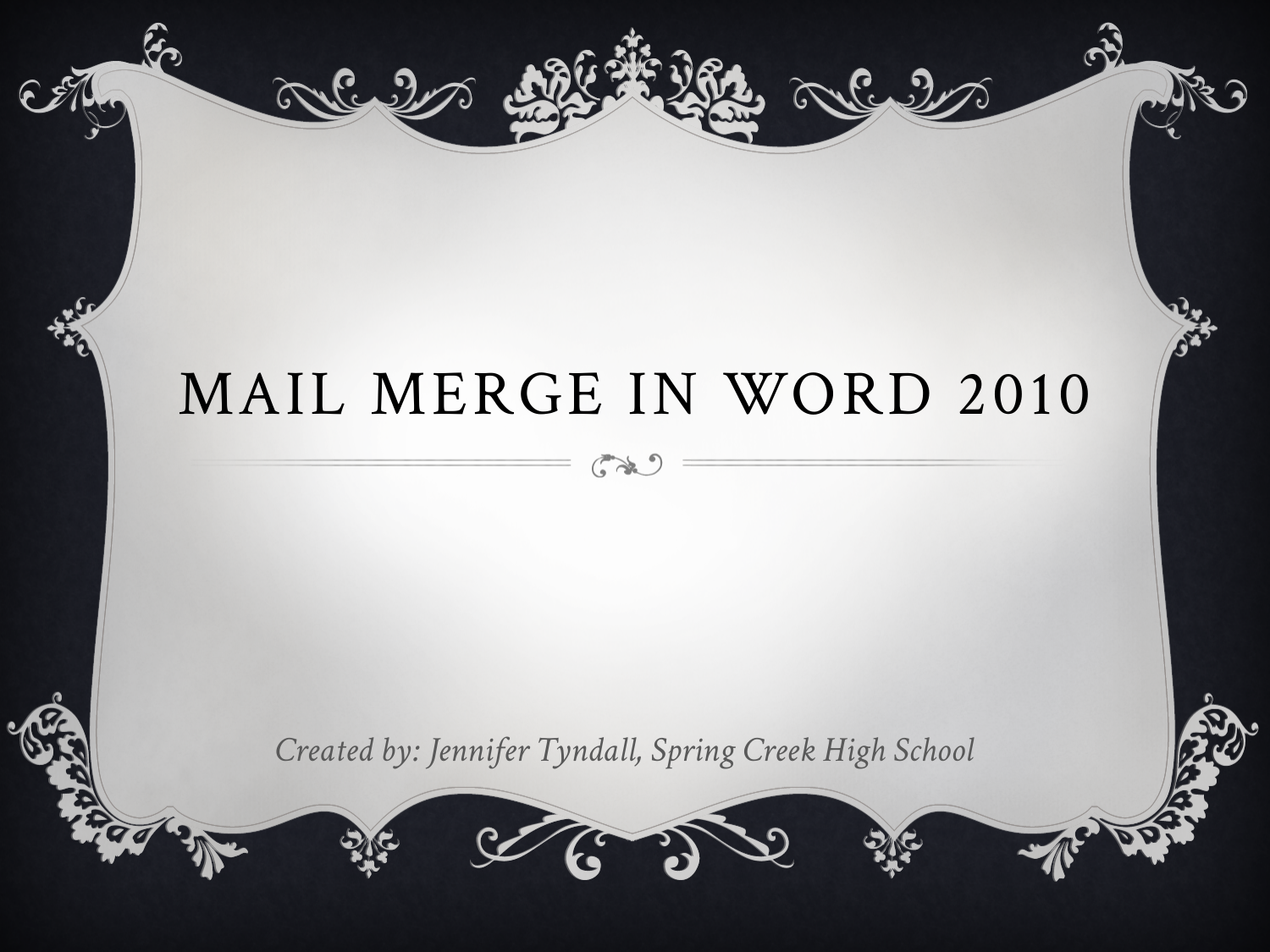

# Mail Merge in Word 2010
Created by: Jennifer Tyndall, Spring Creek High School